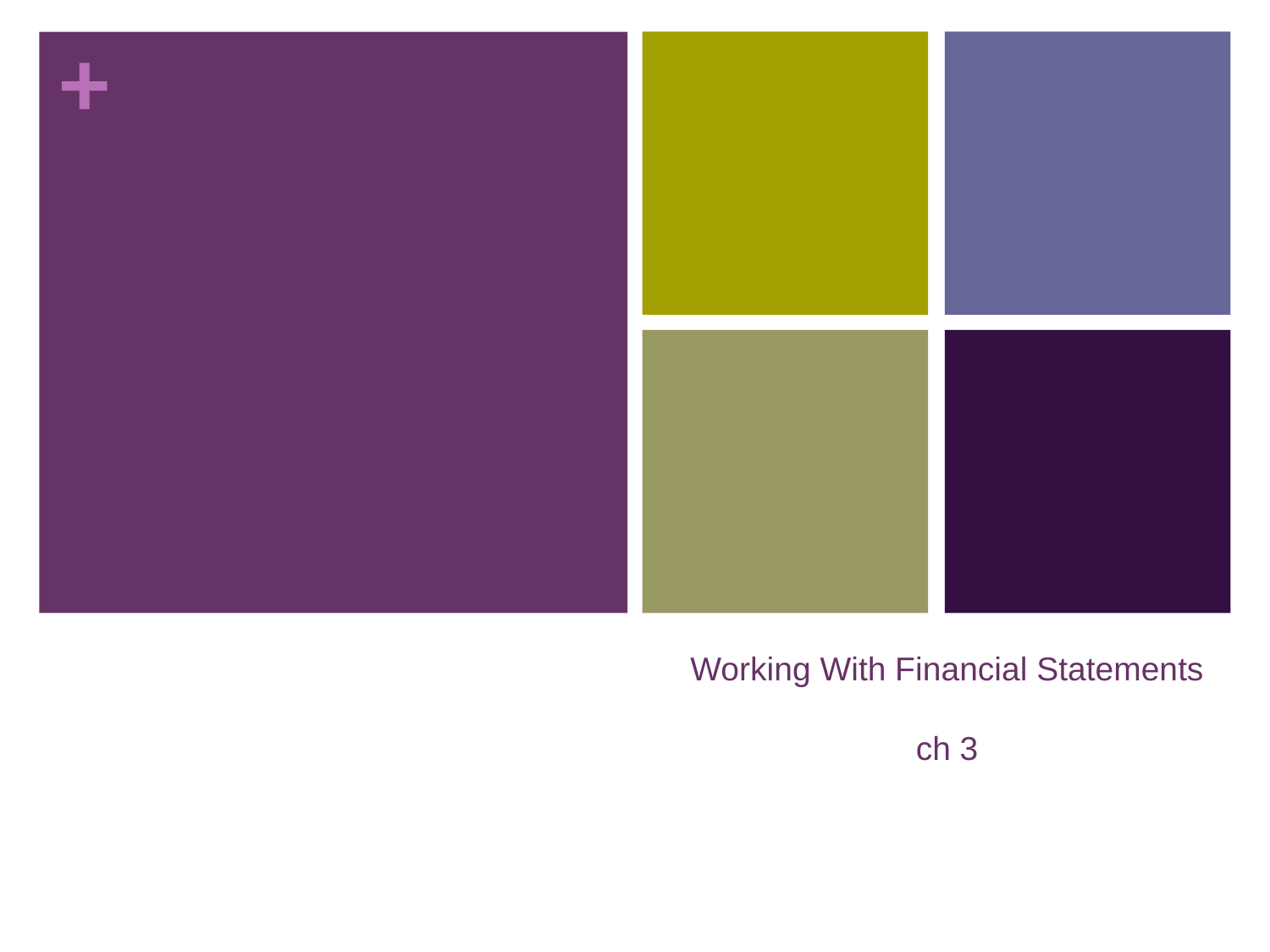

# Working With Financial Statements ch 3